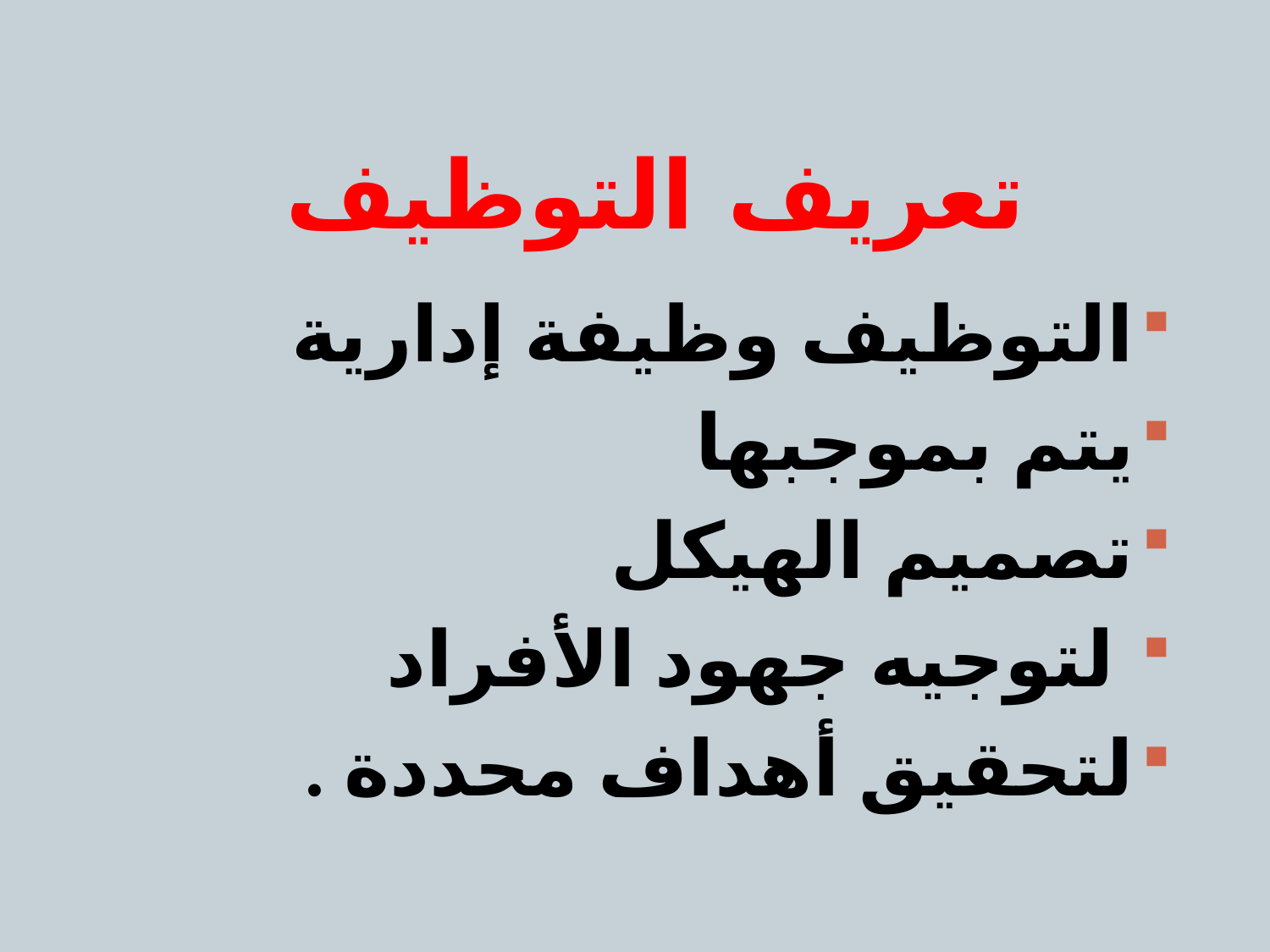

# تعريف التوظيف
التوظيف وظيفة إدارية
يتم بموجبها
تصميم الهيكل
 لتوجيه جهود الأفراد
لتحقيق أهداف محددة .